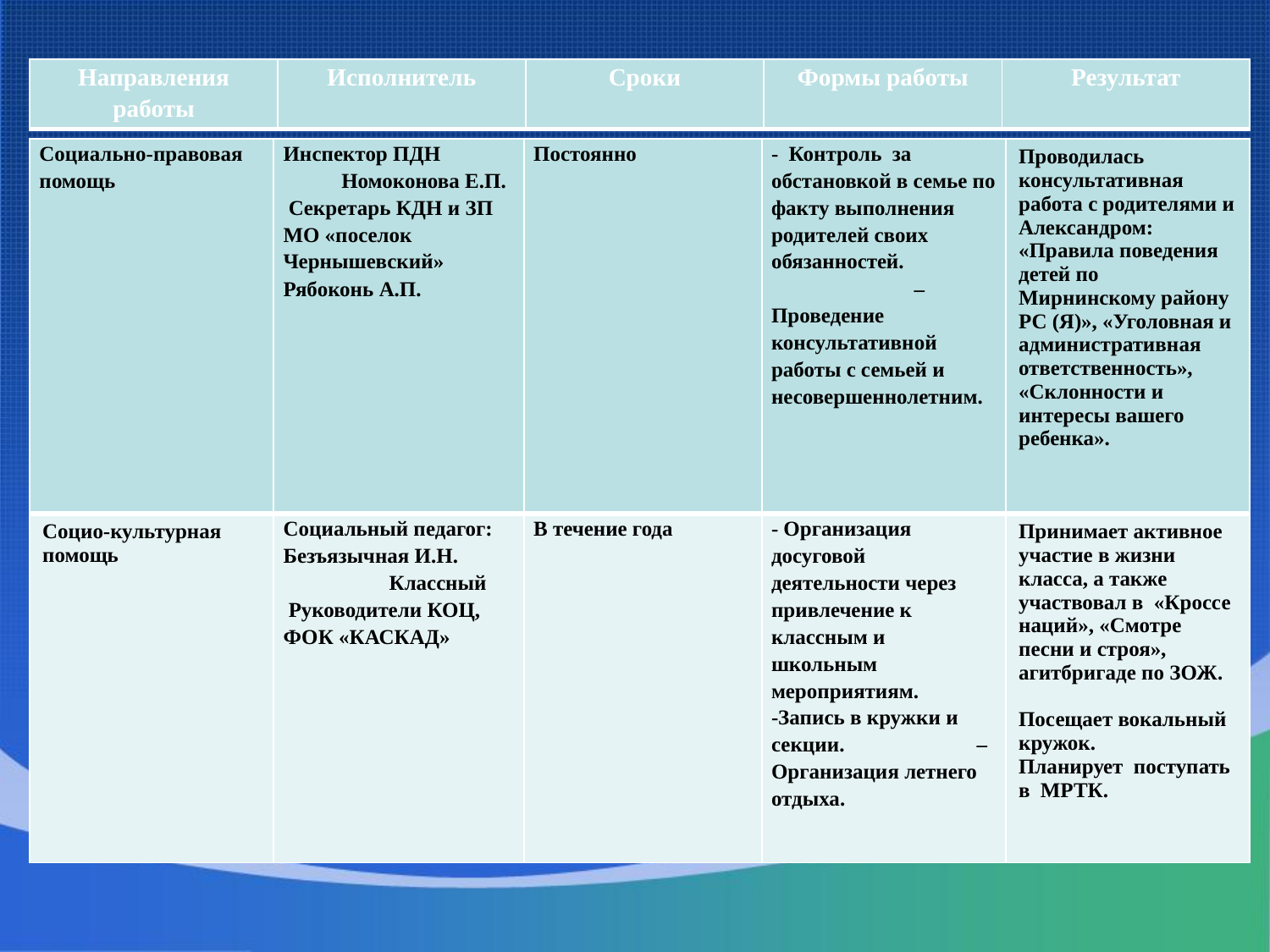

#
| Направления работы | Исполнитель | Сроки | Формы работы | Результат |
| --- | --- | --- | --- | --- |
| Социально-правовая помощь | Инспектор ПДН Номоконова Е.П. Секретарь КДН и ЗП МО «поселок Чернышевский» Рябоконь А.П. | Постоянно | - Контроль за обстановкой в семье по факту выполнения родителей своих обязанностей. – Проведение консультативной работы с семьей и несовершеннолетним. | Проводилась консультативная работа с родителями и Александром: «Правила поведения детей по Мирнинскому району РС (Я)», «Уголовная и административная ответственность», «Склонности и интересы вашего ребенка». |
| --- | --- | --- | --- | --- |
| Социо-культурная помощь | Социальный педагог: Безъязычная И.Н. Классный Руководители КОЦ, ФОК «КАСКАД» | В течение года | - Организация досуговой деятельности через привлечение к классным и школьным мероприятиям. -Запись в кружки и секции. – Организация летнего отдыха. | Принимает активное участие в жизни класса, а также участвовал в «Кроссе наций», «Смотре песни и строя», агитбригаде по ЗОЖ.   Посещает вокальный кружок. Планирует поступать в МРТК. |